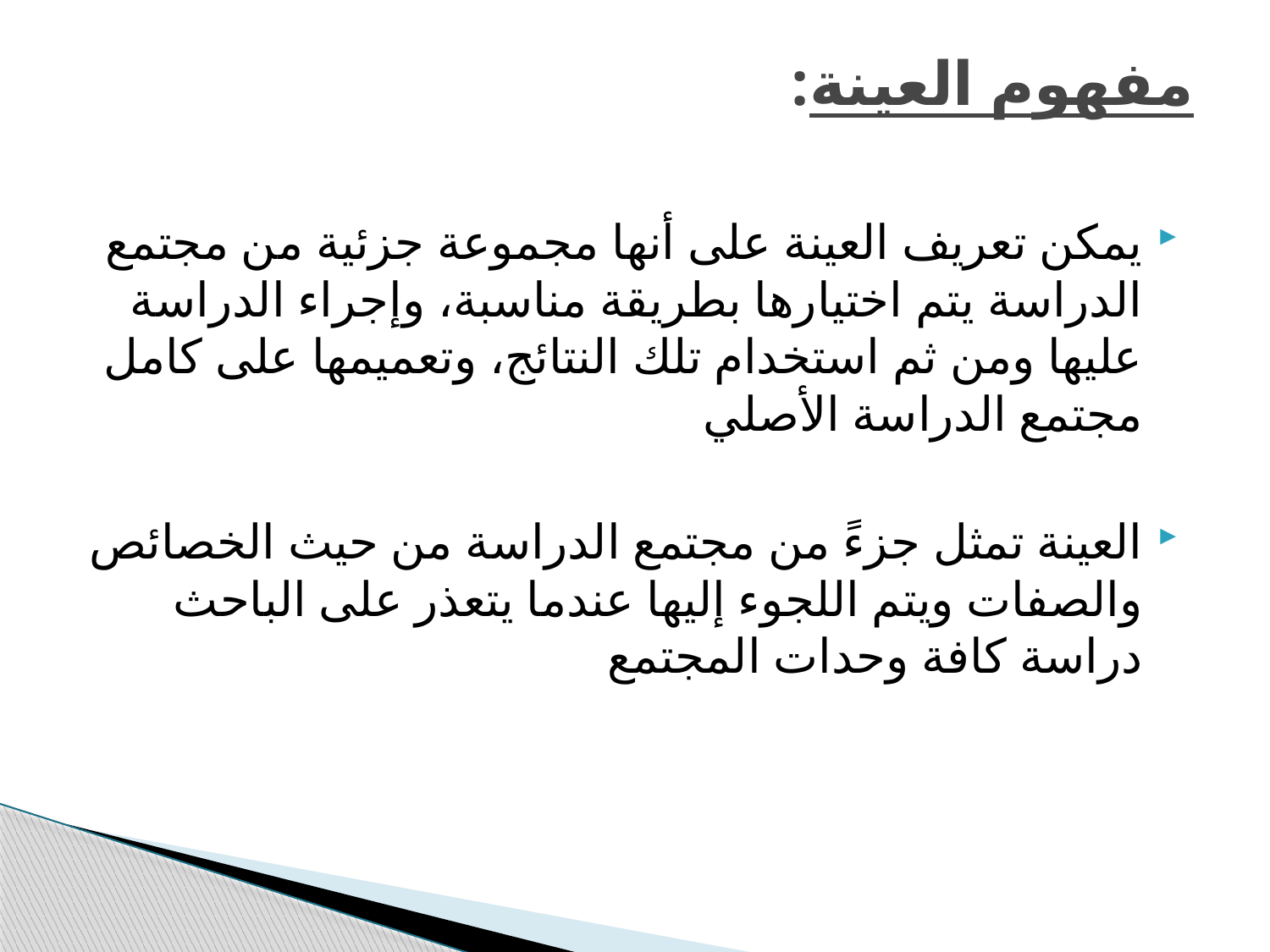

# مفهوم العينة:
يمكن تعريف العينة على أنها مجموعة جزئية من مجتمع الدراسة يتم اختيارها بطريقة مناسبة، وإجراء الدراسة عليها ومن ثم استخدام تلك النتائج، وتعميمها على كامل مجتمع الدراسة الأصلي

العينة تمثل جزءً من مجتمع الدراسة من حيث الخصائص والصفات ويتم اللجوء إليها عندما يتعذر على الباحث دراسة كافة وحدات المجتمع